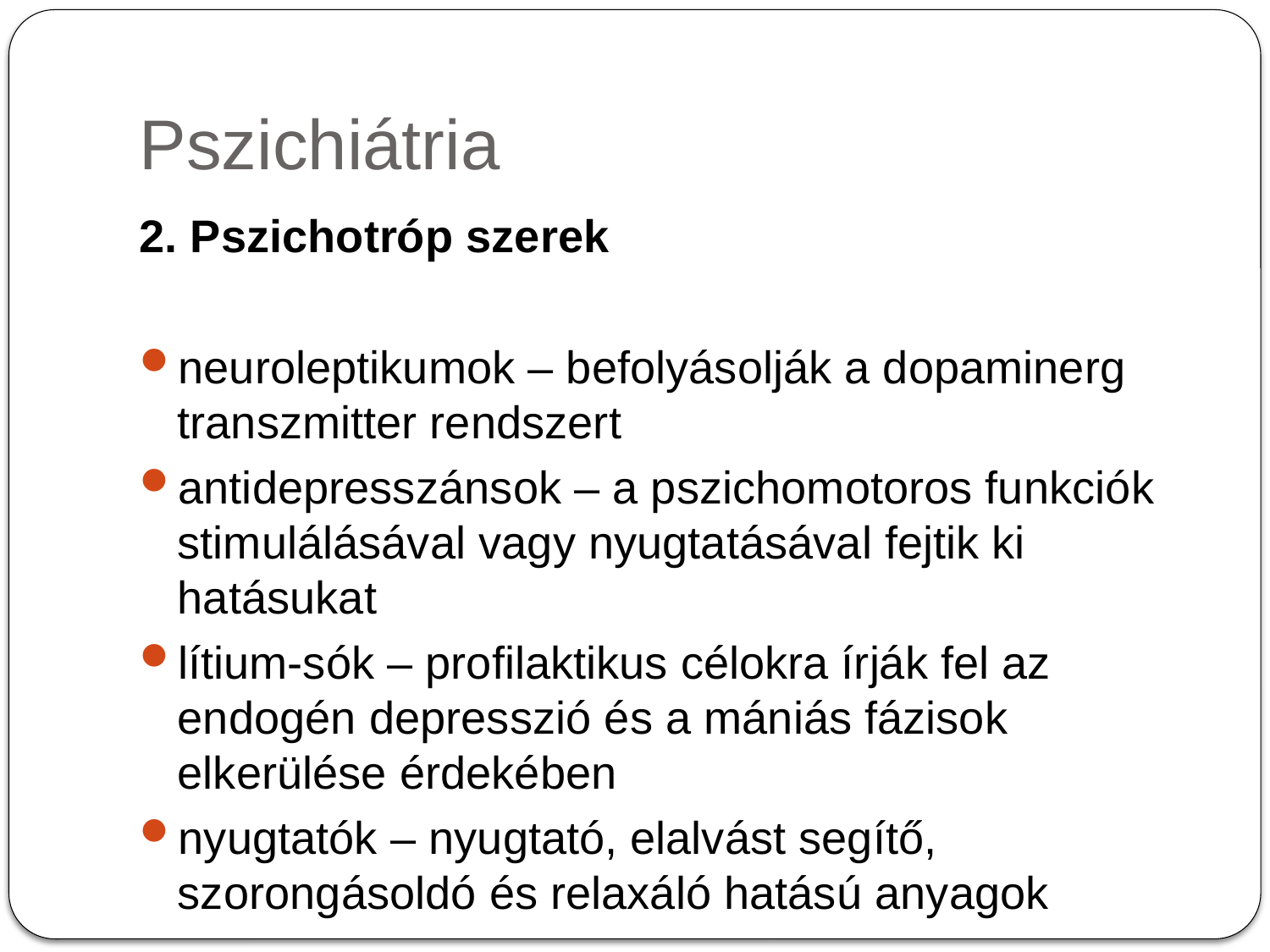

# Pszichiátria
2. Pszichotróp szerek

neuroleptikumok – befolyásolják a dopaminerg transzmitter rendszert
antidepresszánsok – a pszichomotoros funkciók stimulálásával vagy nyugtatásával fejtik ki hatásukat
lítium-sók – profilaktikus célokra írják fel az endogén depresszió és a mániás fázisok elkerülése érdekében
nyugtatók – nyugtató, elalvást segítő, szorongásoldó és relaxáló hatású anyagok